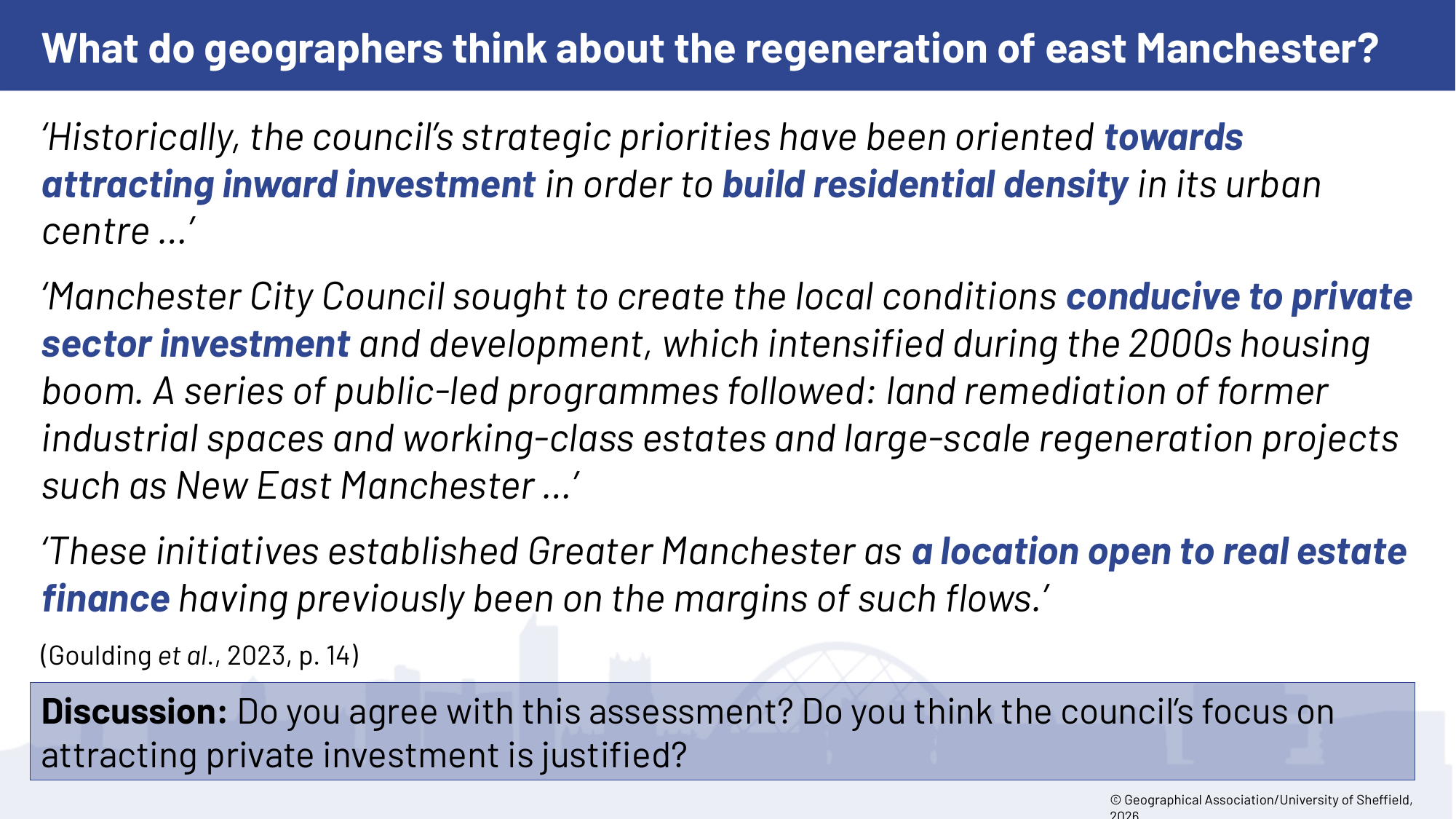

What do geographers think about the regeneration of east Manchester?
‘Historically, the council’s strategic priorities have been oriented towards attracting inward investment in order to build residential density in its urban centre …’
‘Manchester City Council sought to create the local conditions conducive to private sector investment and development, which intensified during the 2000s housing boom. A series of public-led programmes followed: land remediation of former industrial spaces and working-class estates and large-scale regeneration projects such as New East Manchester …’
‘These initiatives established Greater Manchester as a location open to real estate finance having previously been on the margins of such flows.’
(Goulding et al., 2023, p. 14)
Discussion: Do you agree with this assessment? Do you think the council’s focus on attracting private investment is justified?